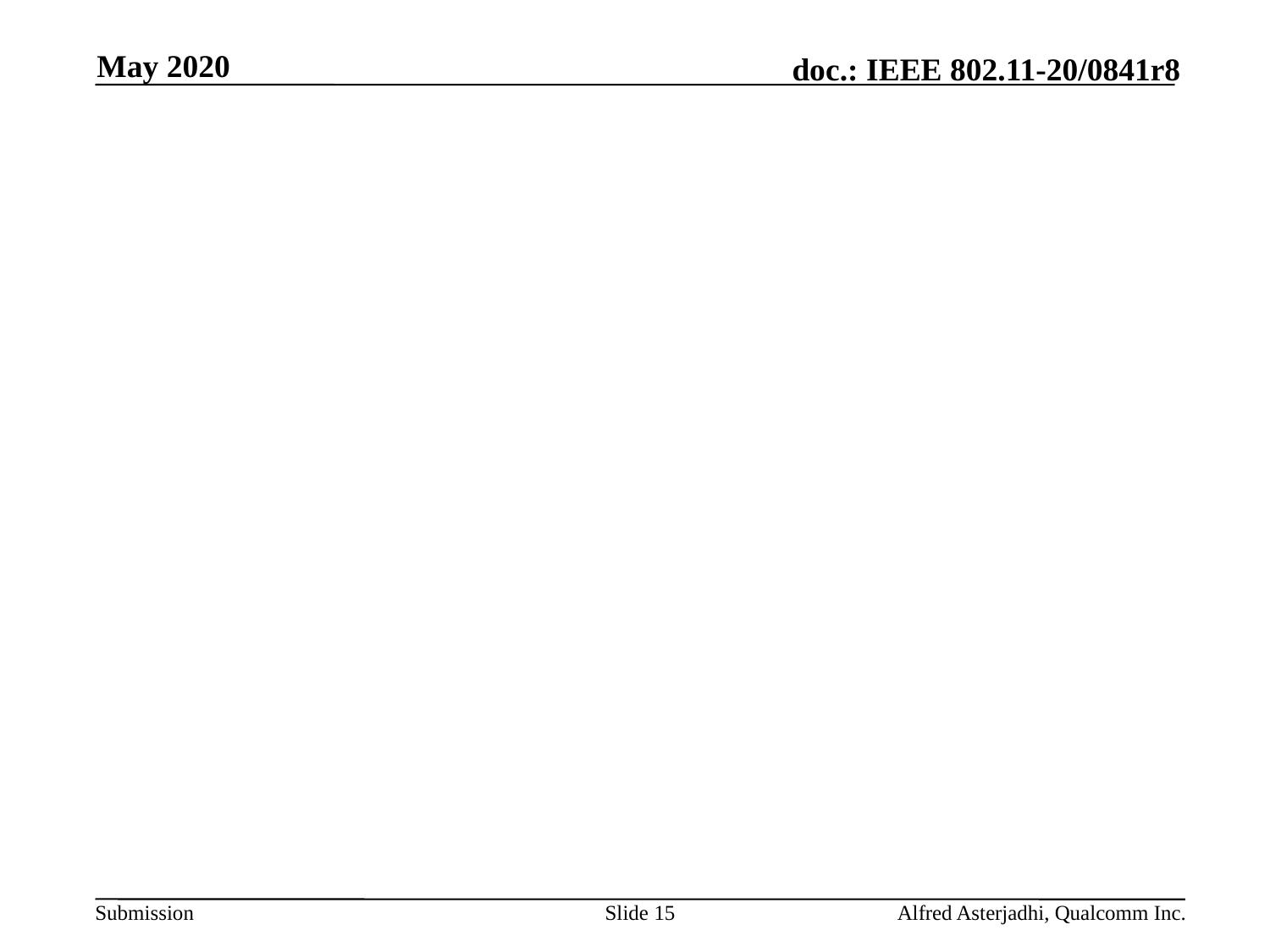

May 2020
#

Slide 15
Alfred Asterjadhi, Qualcomm Inc.